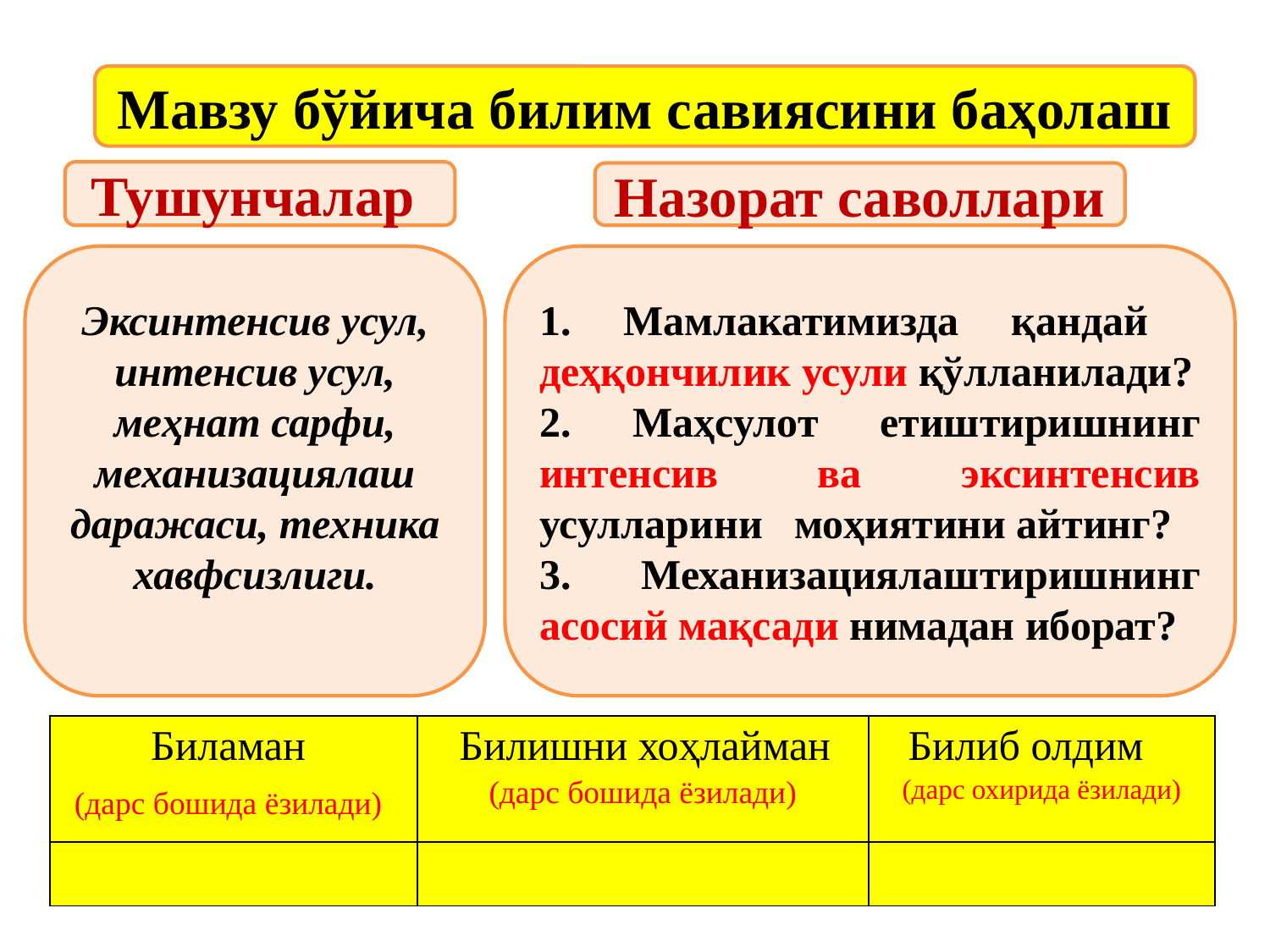

Мавзу бўйича билим савиясини баҳолаш
Тушунчалар
Назорат саволлари
1. Мамлакатимизда қандай  деҳқончилик усули қўлланилади?
2. Маҳсулот етиштиришнинг интенсив ва эксинтенсив усулларини   моҳиятини айтинг?
3. Механизациялаштиришнинг асосий мақсади нимадан иборат?
Эксинтенсив усул, интенсив усул, меҳнат сарфи, механизациялаш даражаси, техника хавфсизлиги.

| Биламан (дарс бошида ёзилади) | Билишни хоҳлайман (дарс бошида ёзилади) | Билиб олдим (дарс охирида ёзилади) |
| --- | --- | --- |
|  |  |  |